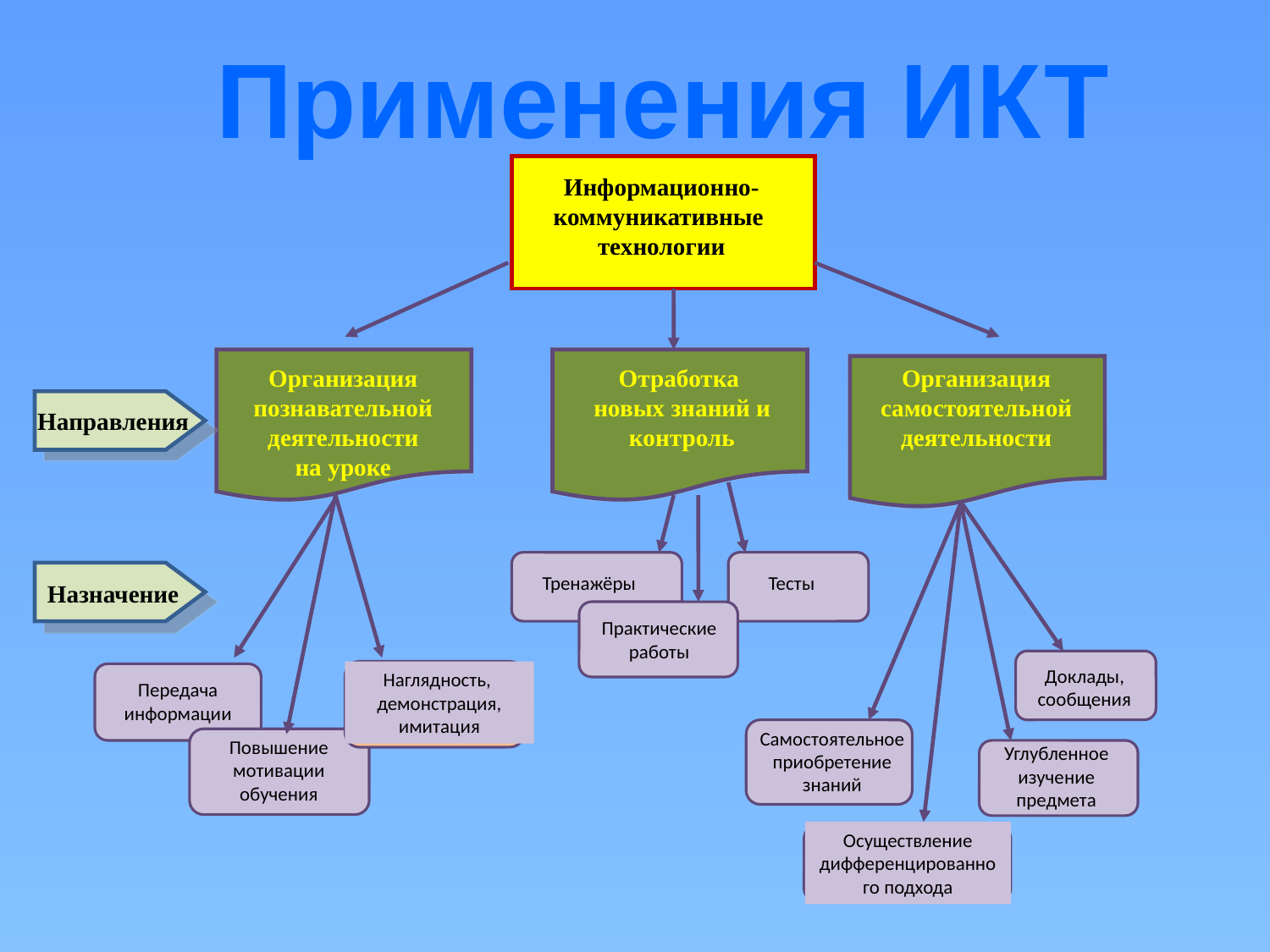

Применения ИКТ

Информационно-коммуникативные
технологии

Организация
познавательной деятельности
на уроке
Отработка
новых знаний и контроль
Организация самостоятельной деятельности

Направления

Тренажёры
Тесты
Назначение

Практические работы

Доклады, сообщения

Наглядность,
демонстрация, имитация

Передача информации
Самостоятельное приобретение знаний

Повышение мотивации обучения
Углубленное изучение предмета

Осуществление дифференцированного подхода